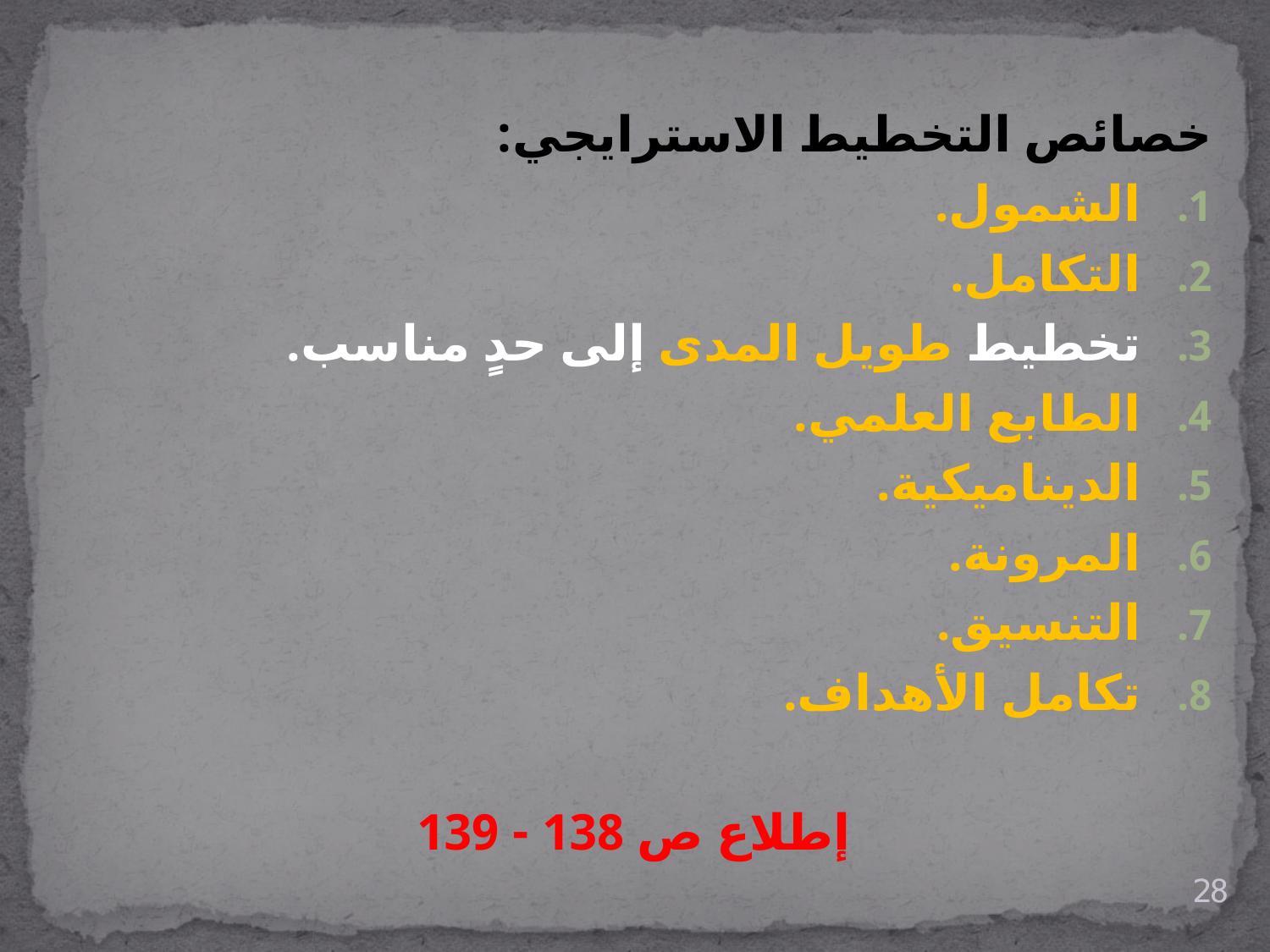

خصائص التخطيط الاسترايجي:
الشمول.
التكامل.
تخطيط طويل المدى إلى حدٍ مناسب.
الطابع العلمي.
الديناميكية.
المرونة.
التنسيق.
تكامل الأهداف.

إطلاع ص 138 - 139

28